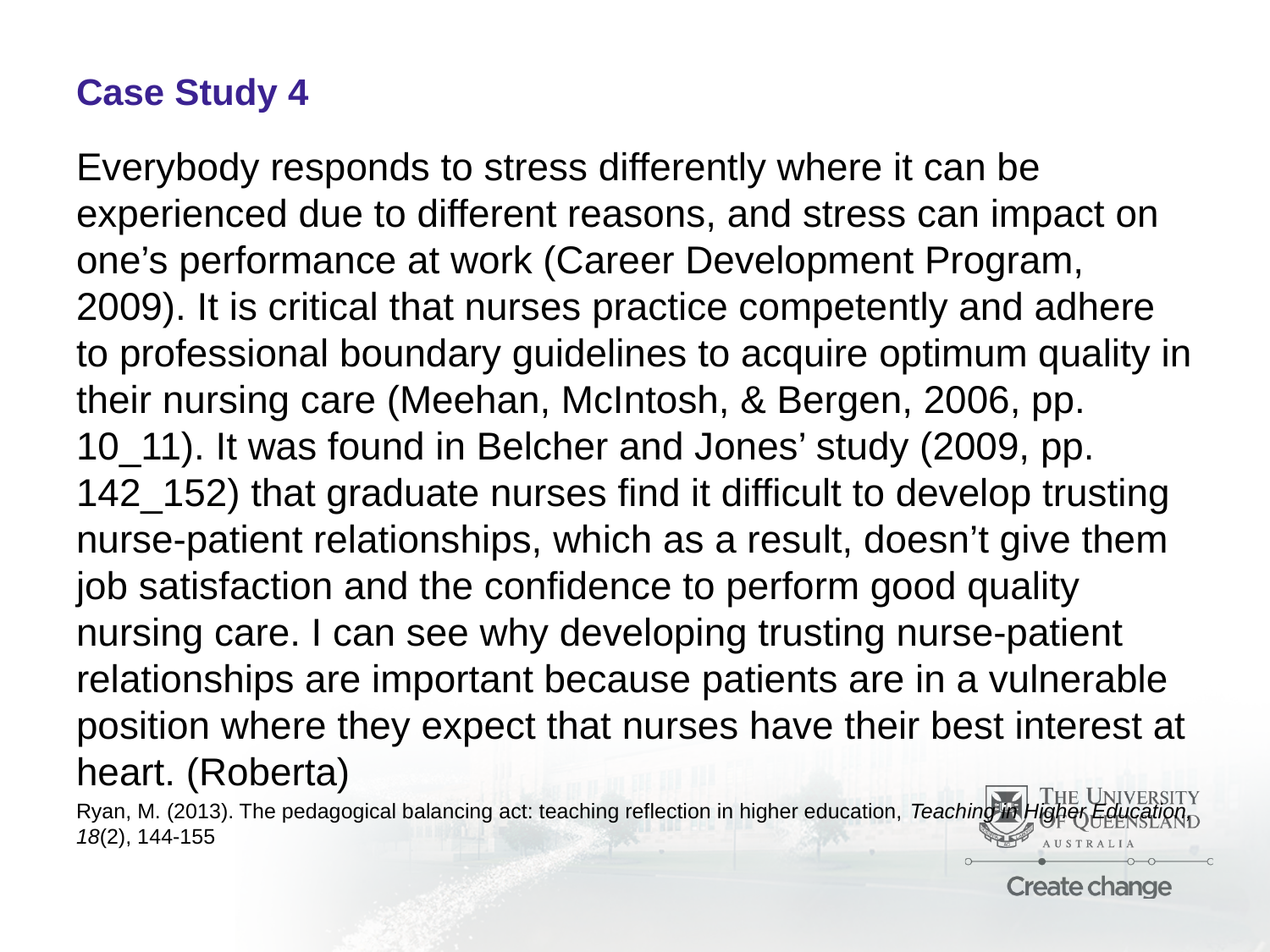

# Case Study 4
Everybody responds to stress differently where it can be experienced due to different reasons, and stress can impact on one’s performance at work (Career Development Program, 2009). It is critical that nurses practice competently and adhere to professional boundary guidelines to acquire optimum quality in their nursing care (Meehan, McIntosh, & Bergen, 2006, pp. 10_11). It was found in Belcher and Jones’ study (2009, pp. 142_152) that graduate nurses find it difficult to develop trusting nurse-patient relationships, which as a result, doesn’t give them job satisfaction and the confidence to perform good quality nursing care. I can see why developing trusting nurse-patient relationships are important because patients are in a vulnerable position where they expect that nurses have their best interest at heart. (Roberta)
Ryan, M. (2013). The pedagogical balancing act: teaching reflection in higher education, Teaching in Higher Education, 18(2), 144-155